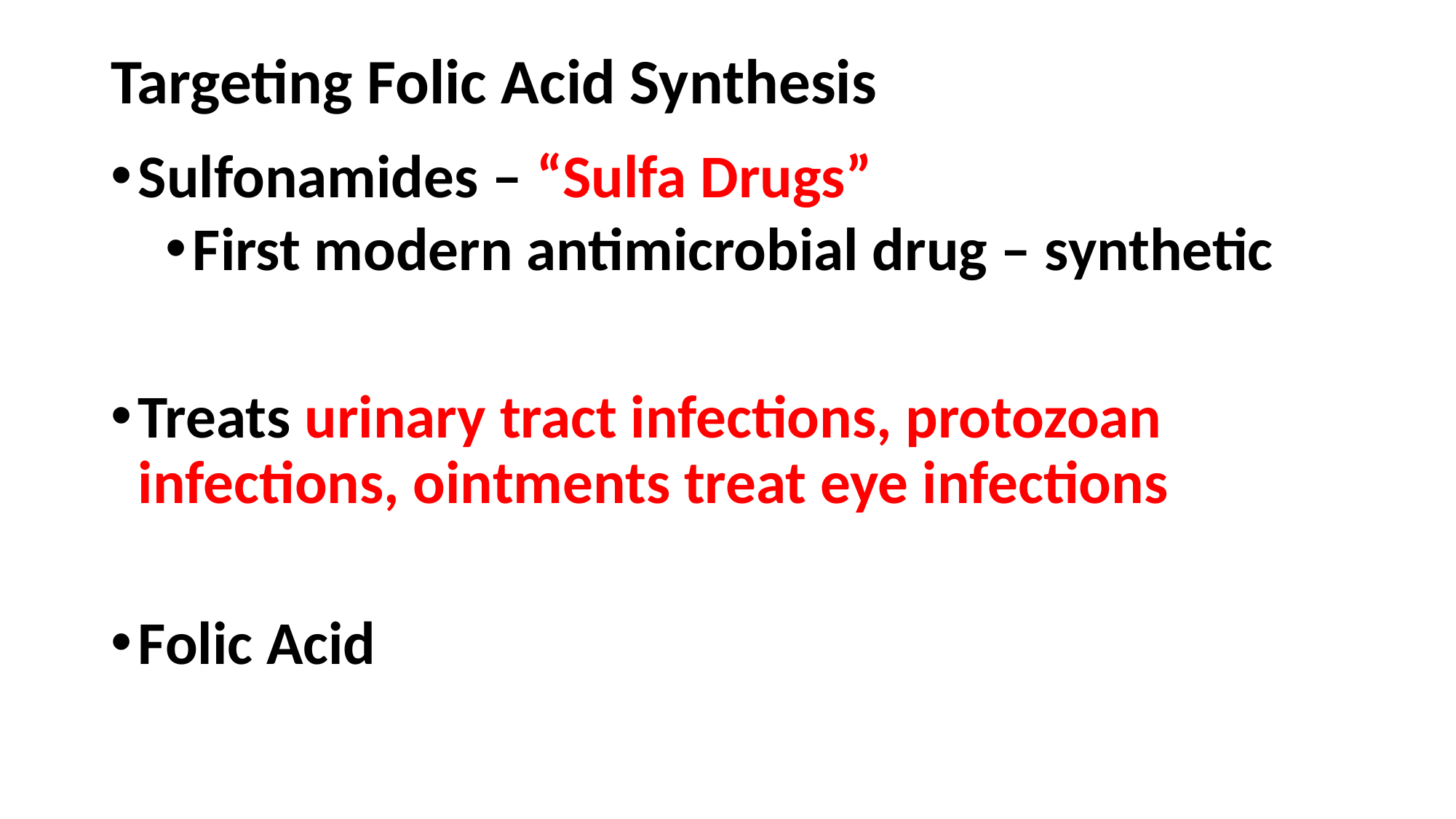

# Targeting Folic Acid Synthesis
Sulfonamides – “Sulfa Drugs”
First modern antimicrobial drug – synthetic

Treats urinary tract infections, protozoan infections, ointments treat eye infections

Folic Acid